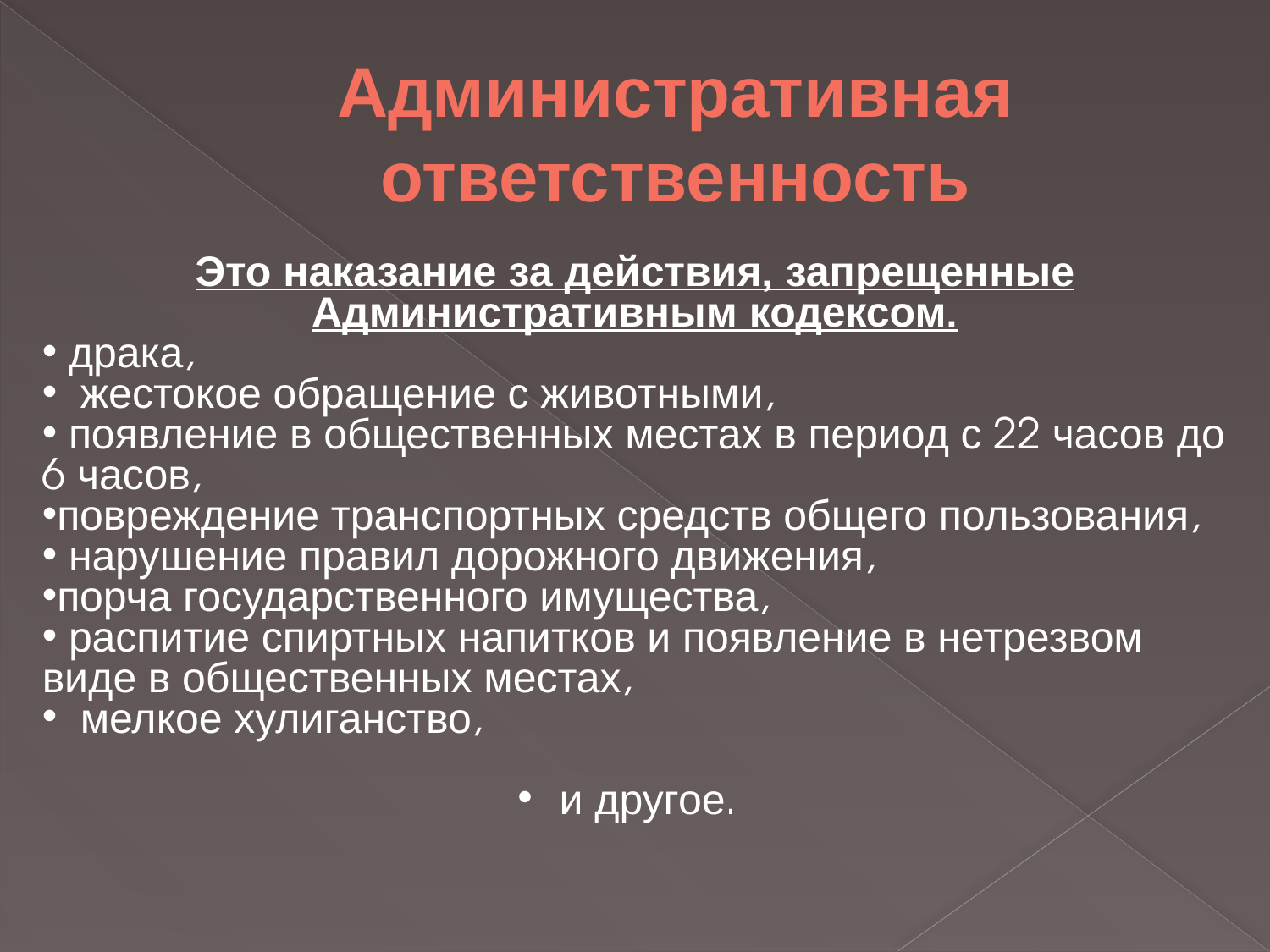

Административная ответственность
Это наказание за действия, запрещенные Административным кодексом.
 драка,
  жестокое обращение с животными,
 появление в общественных местах в период с 22 часов до 6 часов,
повреждение транспортных средств общего пользования,
 нарушение правил дорожного движения,
порча государственного имущества,
 распитие спиртных напитков и появление в нетрезвом виде в общественных местах,
  мелкое хулиганство,

 и другое.